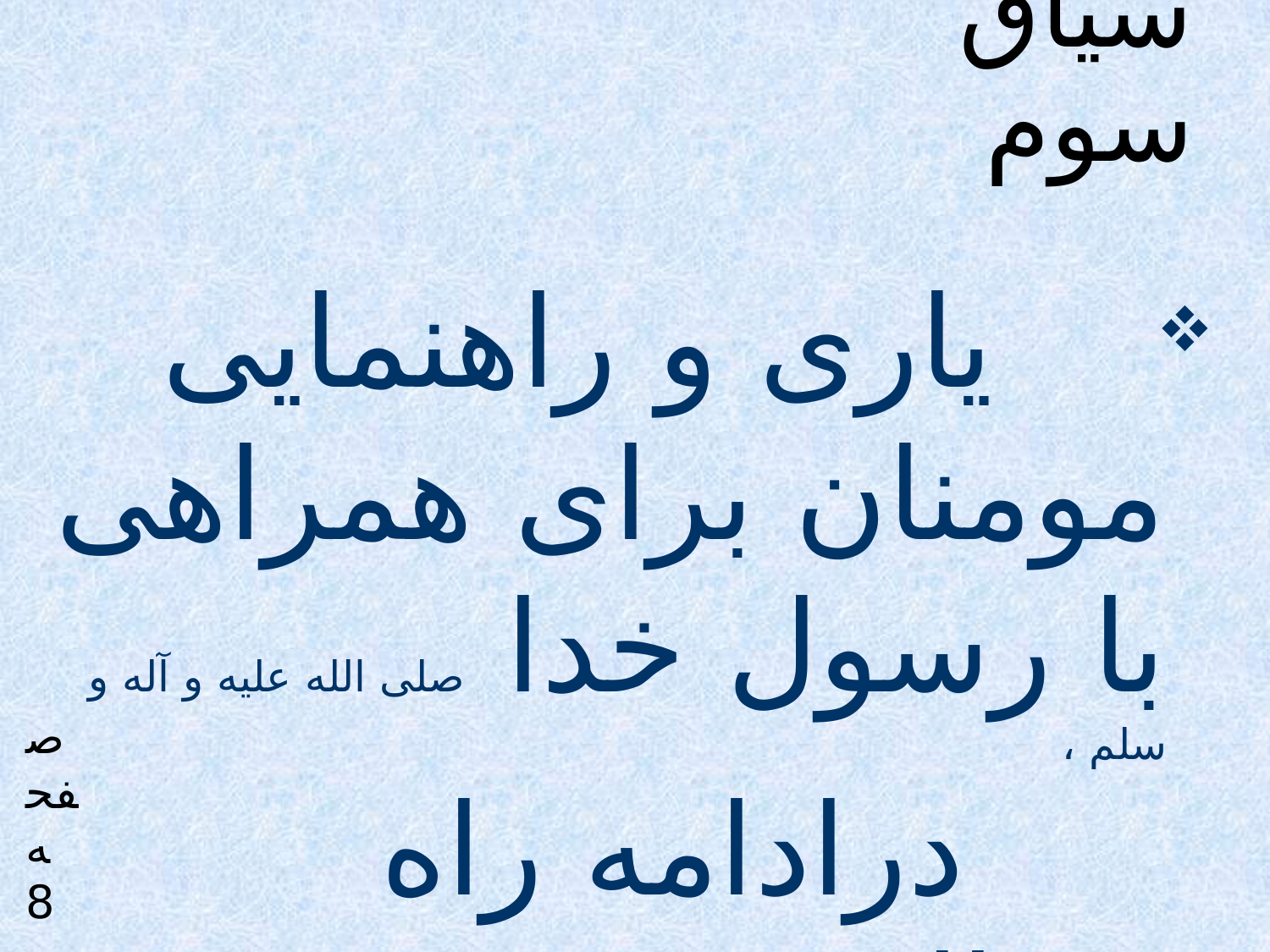

# جهت هدایتی سیاق سوم
    یاری و راهنمایی مومنان برای همراهی با رسول خدا صلی الله علیه و آله و سلم ،
         درادامه راه رسالت
راهكار آمادگي مومنان در پيشبرد امر رسالت،
عمل به مقدار ممكن از آنچه به پيامبر صلی الله علیه و اله و سلم دستور داده شده در كنار عمل به وظايف ديني است.
صفحه 8